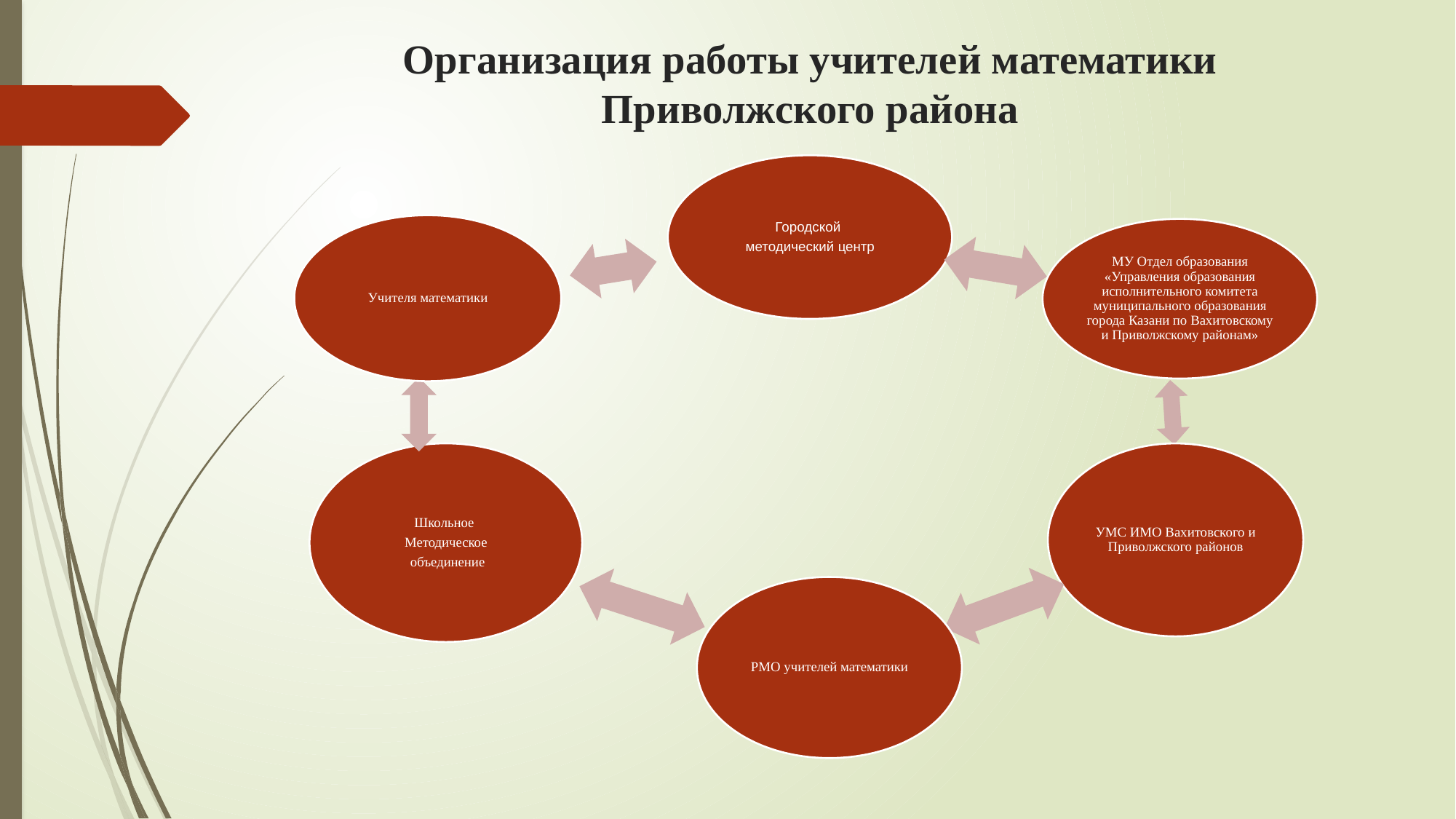

# Организация работы учителей математики Приволжского района
Городской
методический центр

МУ Отдел образования «Управления образования исполнительного комитета муниципального образования города Казани по Вахитовскому и Приволжскому районам»

УМС ИМО Вахитовского и Приволжского районов

РМО учителей математики

Школьное
Методическое
 объединение

Учителя математики